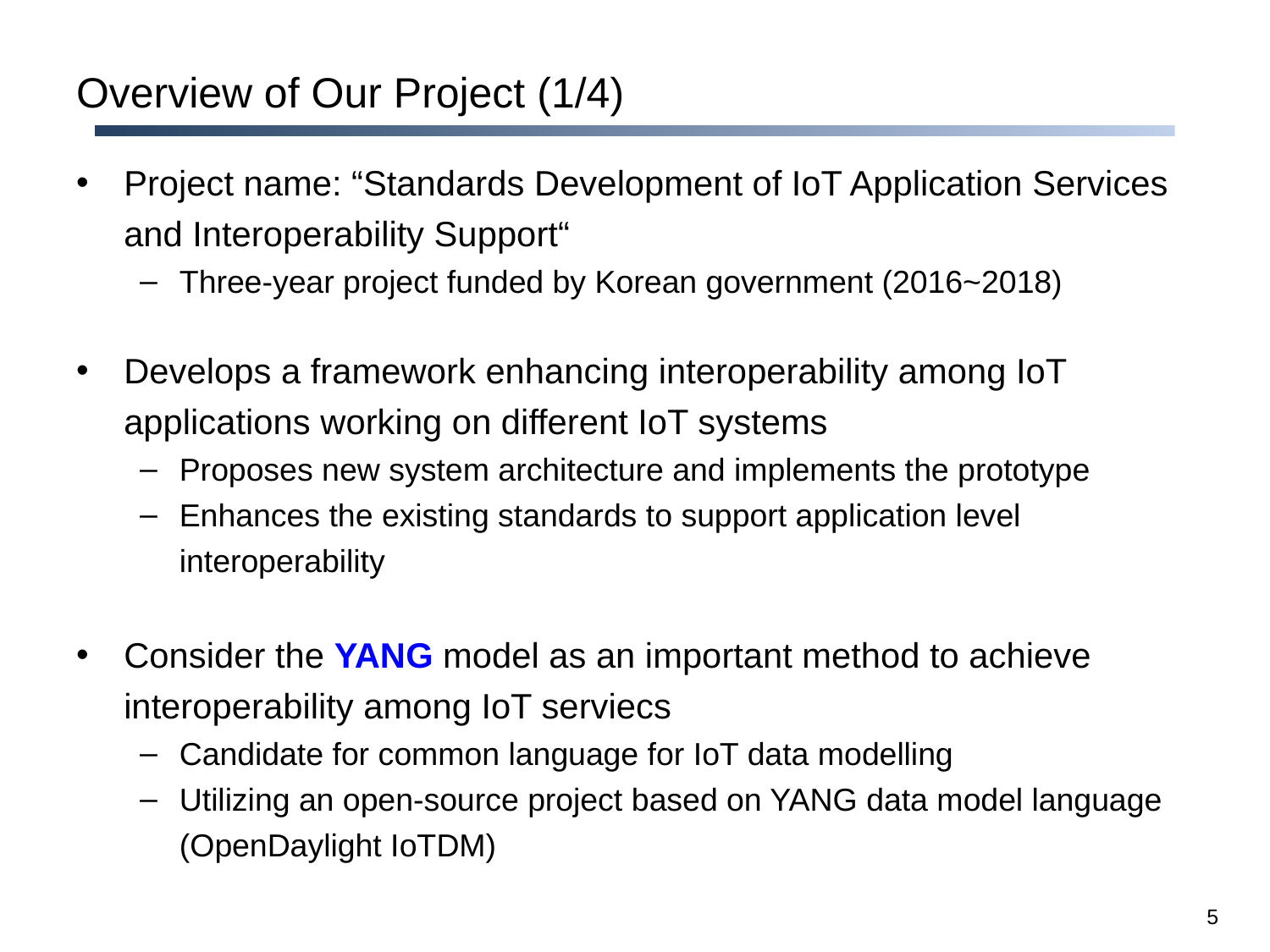

# Overview of Our Project (1/4)
Project name: “Standards Development of IoT Application Services and Interoperability Support“
Three-year project funded by Korean government (2016~2018)

Develops a framework enhancing interoperability among IoT applications working on different IoT systems
Proposes new system architecture and implements the prototype
Enhances the existing standards to support application level interoperability

Consider the YANG model as an important method to achieve interoperability among IoT serviecs
Candidate for common language for IoT data modelling
Utilizing an open-source project based on YANG data model language (OpenDaylight IoTDM)

5